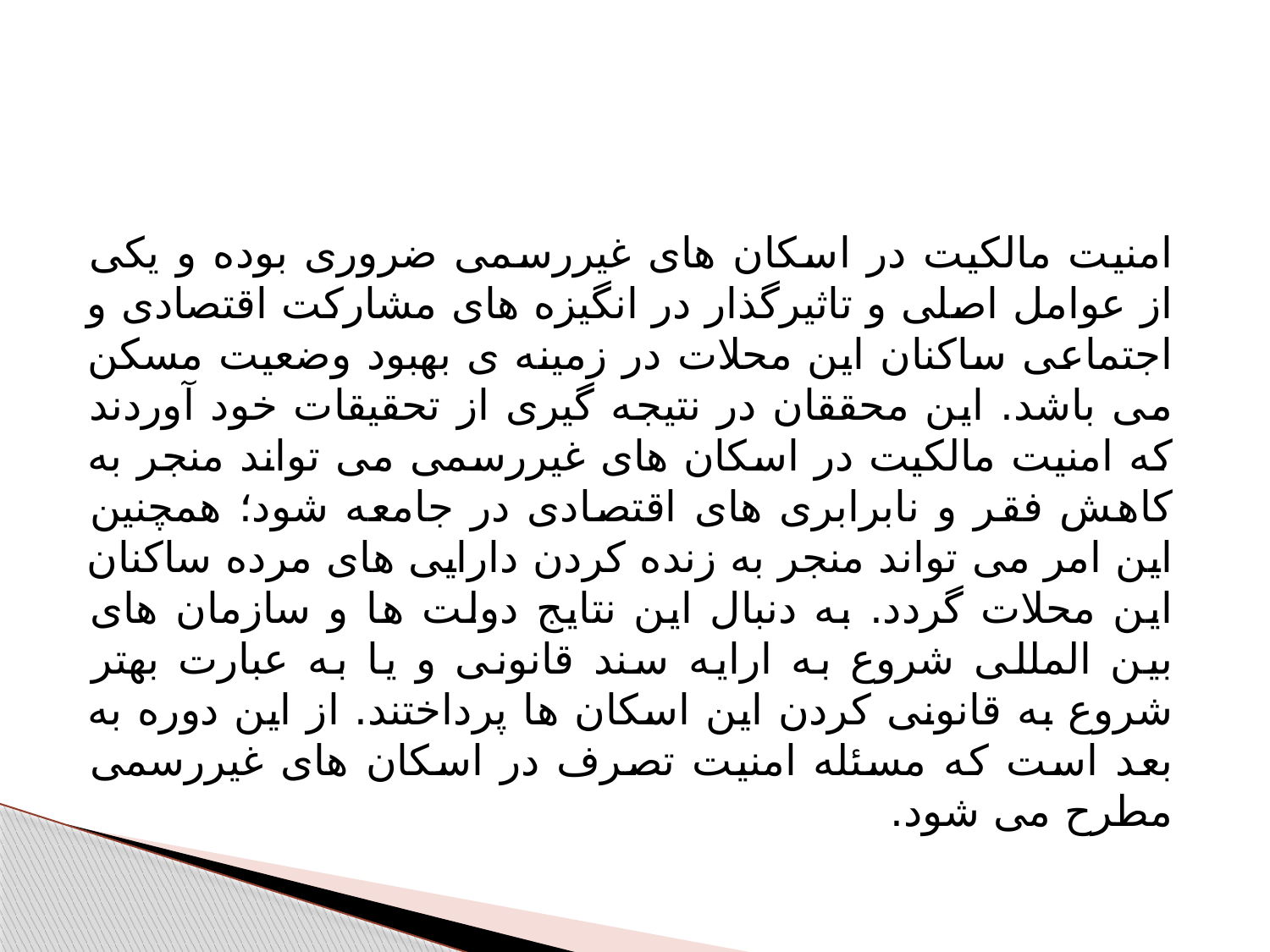

امنیت مالکیت در اسکان های غیررسمی ضروری بوده و یکی از عوامل اصلی و تاثیرگذار در انگیزه های مشارکت اقتصادی و اجتماعی ساکنان این محلات در زمینه ی بهبود وضعیت مسکن می باشد. این محققان در نتیجه گیری از تحقیقات خود آوردند که امنیت مالکیت در اسکان های غیررسمی می تواند منجر به کاهش فقر و نابرابری های اقتصادی در جامعه شود؛ همچنین این امر می تواند منجر به زنده کردن دارایی های مرده ساکنان این محلات گردد. به دنبال این نتایج دولت ها و سازمان های بین المللی شروع به ارایه سند قانونی و یا به عبارت بهتر شروع به قانونی کردن این اسکان ها پرداختند. از این دوره به بعد است که مسئله امنیت تصرف در اسکان های غیررسمی مطرح می شود.